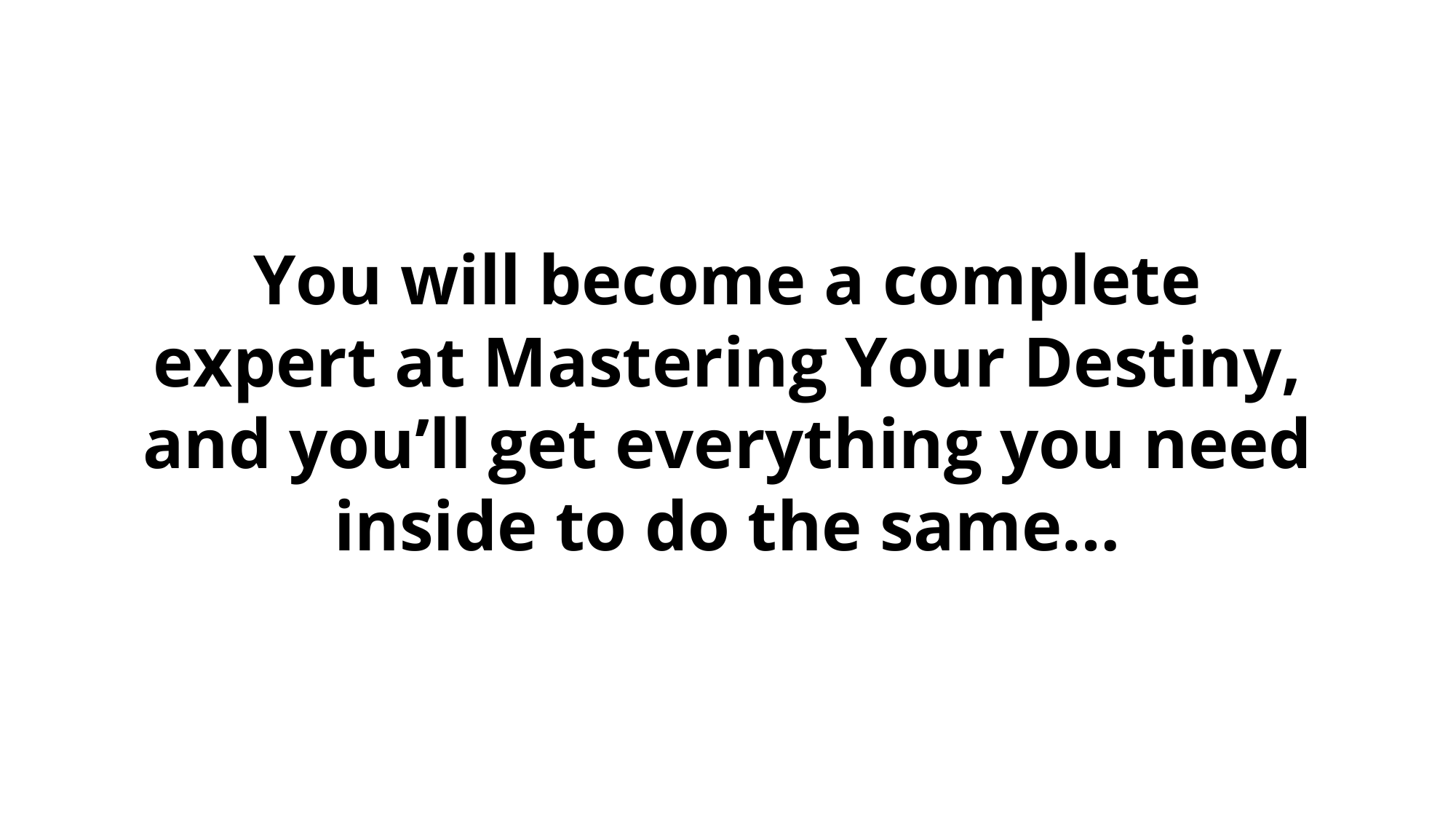

You will become a complete expert at Mastering Your Destiny, and you’ll get everything you need inside to do the same…